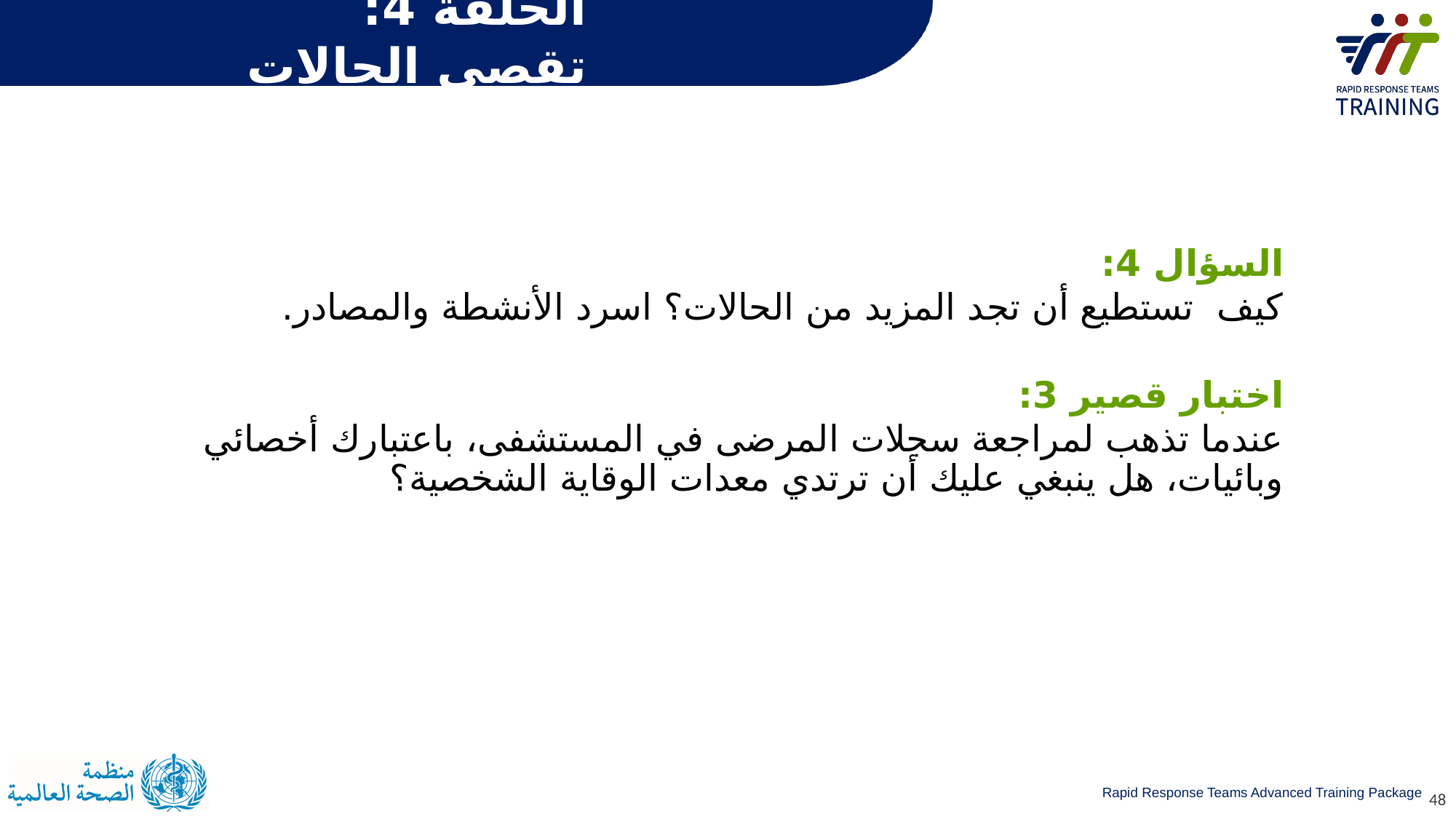

# الحلقة 4: تقصي الحالات
السؤال 4:
كيف  تستطيع أن تجد المزيد من الحالات؟ اسرد الأنشطة والمصادر.

اختبار قصير 3:
عندما تذهب لمراجعة سجلات المرضى في المستشفى، باعتبارك أخصائي وبائيات، هل ينبغي عليك أن ترتدي معدات الوقاية الشخصية؟